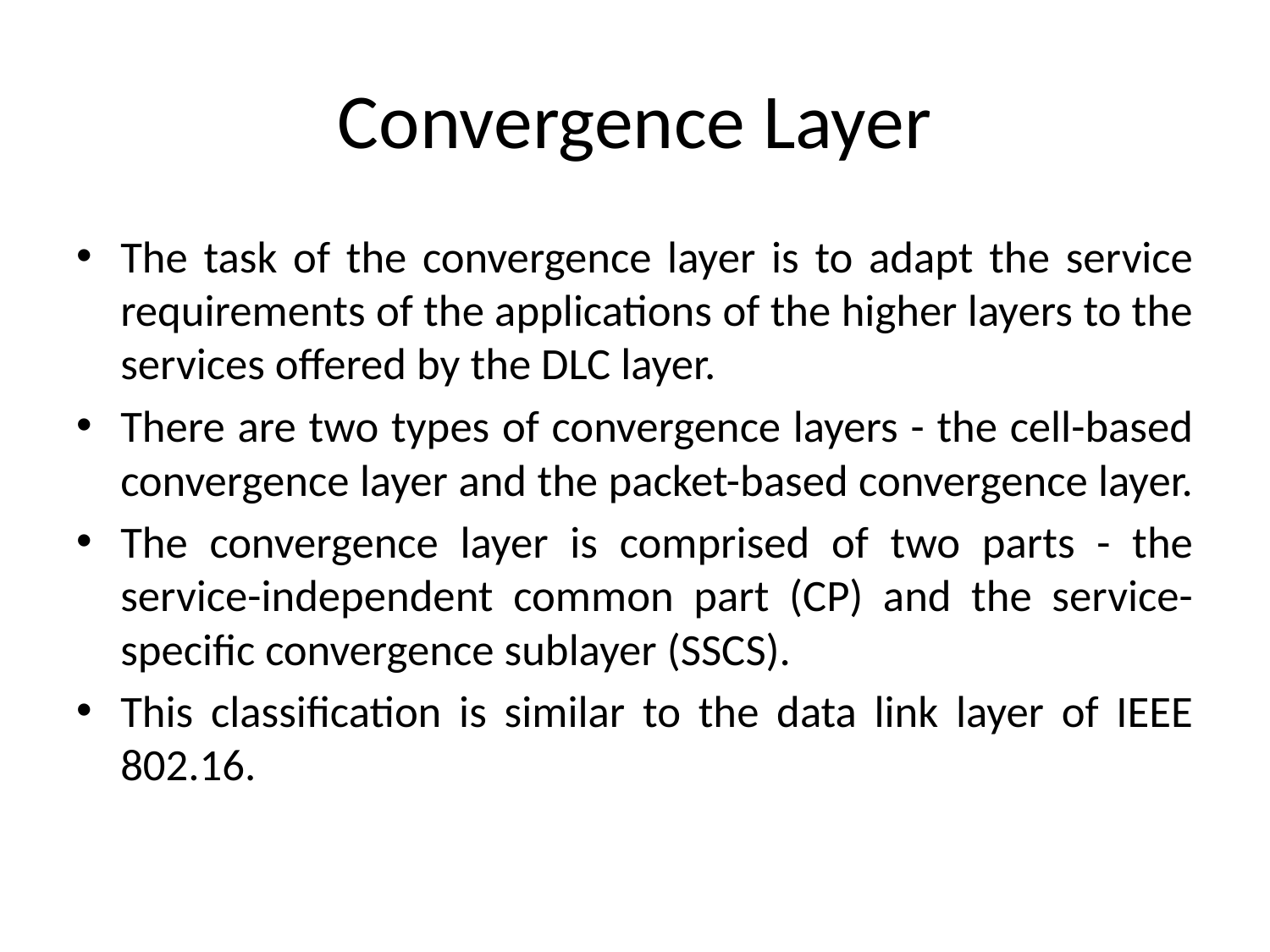

# Convergence Layer
The task of the convergence layer is to adapt the service requirements of the applications of the higher layers to the services offered by the DLC layer.
There are two types of convergence layers - the cell-based convergence layer and the packet-based convergence layer.
The convergence layer is comprised of two parts - the service-independent common part (CP) and the service-specific convergence sublayer (SSCS).
This classification is similar to the data link layer of IEEE 802.16.